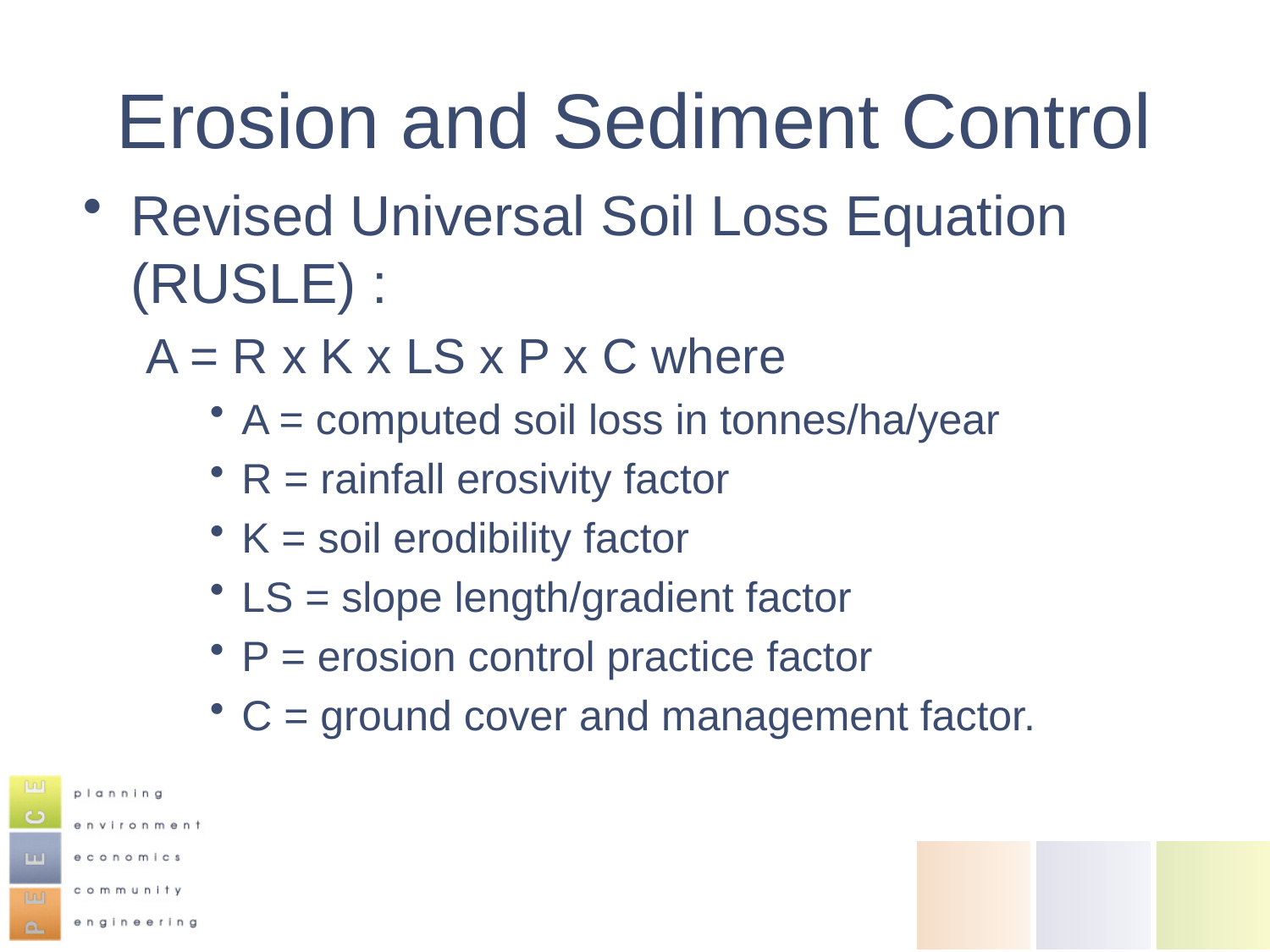

# Erosion and Sediment Control
Revised Universal Soil Loss Equation (RUSLE) :
A = R x K x LS x P x C where
A = computed soil loss in tonnes/ha/year
R = rainfall erosivity factor
K = soil erodibility factor
LS = slope length/gradient factor
P = erosion control practice factor
C = ground cover and management factor.